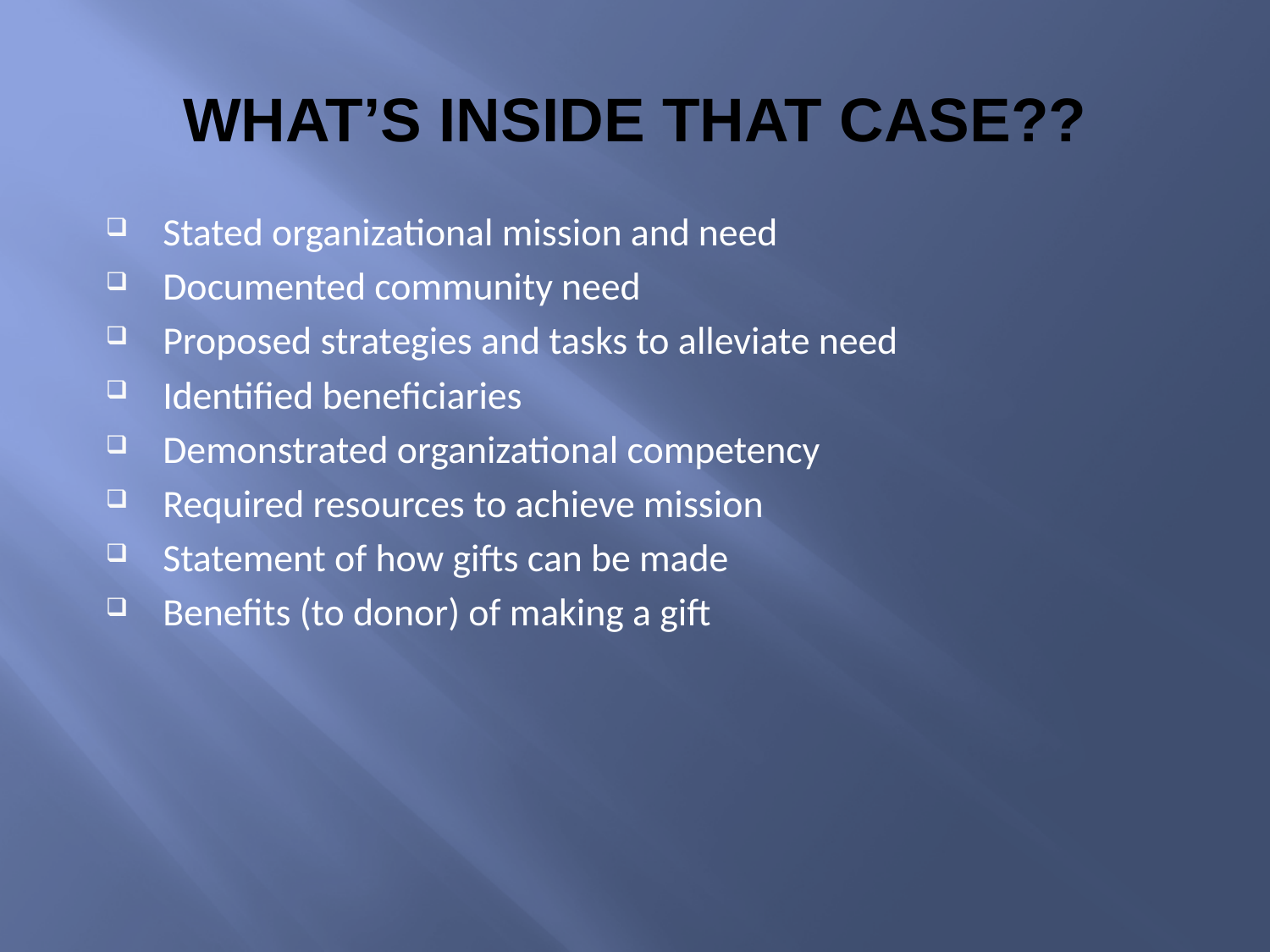

# WHAT’S INSIDE THAT CASE??
Stated organizational mission and need
Documented community need
Proposed strategies and tasks to alleviate need
Identified beneficiaries
Demonstrated organizational competency
Required resources to achieve mission
Statement of how gifts can be made
Benefits (to donor) of making a gift